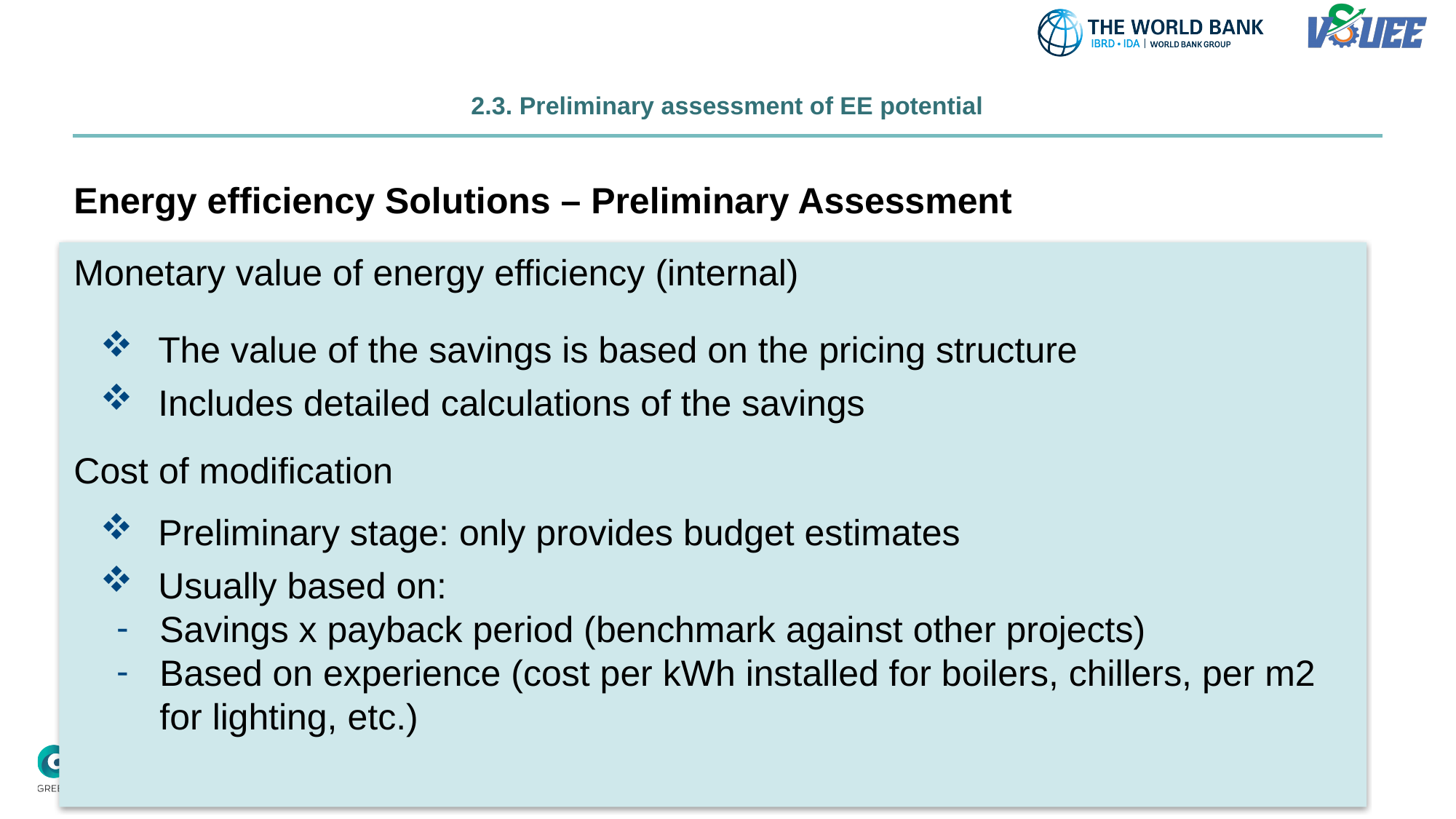

# 2.3. Preliminary assessment of EE potential
Energy efficiency Solutions – Preliminary Assessment
Monetary value of energy efficiency (internal)
The value of the savings is based on the pricing structure
Includes detailed calculations of the savings
Cost of modification
Preliminary stage: only provides budget estimates
Usually based on:
Savings x payback period (benchmark against other projects)
Based on experience (cost per kWh installed for boilers, chillers, per m2 for lighting, etc.)